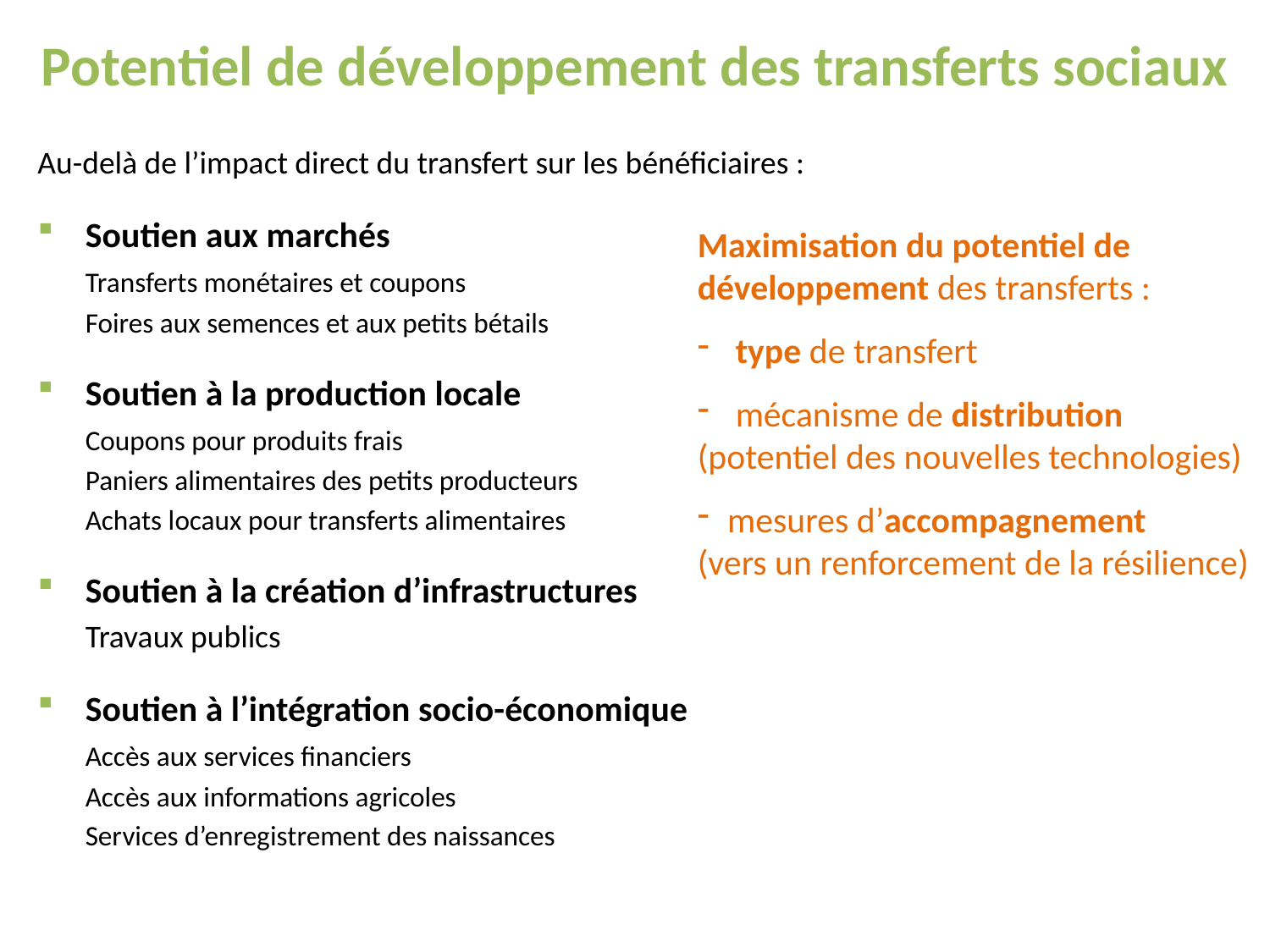

# Potentiel de développement des transferts sociaux
Au-delà de l’impact direct du transfert sur les bénéficiaires :
Soutien aux marchés
	Transferts monétaires et coupons
	Foires aux semences et aux petits bétails
Soutien à la production locale
	Coupons pour produits frais
	Paniers alimentaires des petits producteurs
	Achats locaux pour transferts alimentaires
Soutien à la création d’infrastructures
	Travaux publics
Soutien à l’intégration socio-économique
	Accès aux services financiers
	Accès aux informations agricoles
	Services d’enregistrement des naissances

Maximisation du potentiel de développement des transferts :
 type de transfert
 mécanisme de distribution
(potentiel des nouvelles technologies)
mesures d’accompagnement
(vers un renforcement de la résilience)